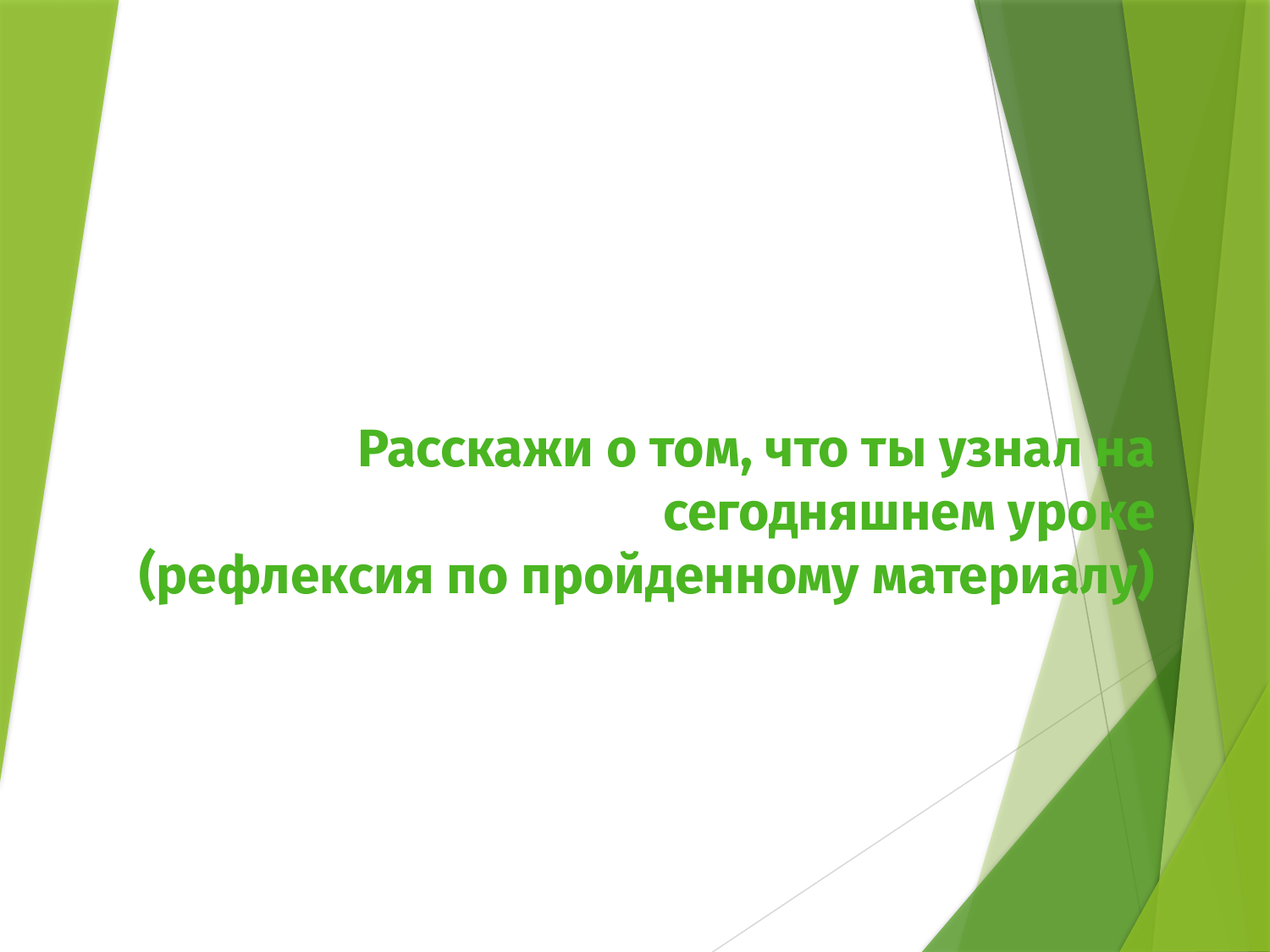

# Расскажи о том, что ты узнал на сегодняшнем уроке (рефлексия по пройденному материалу)